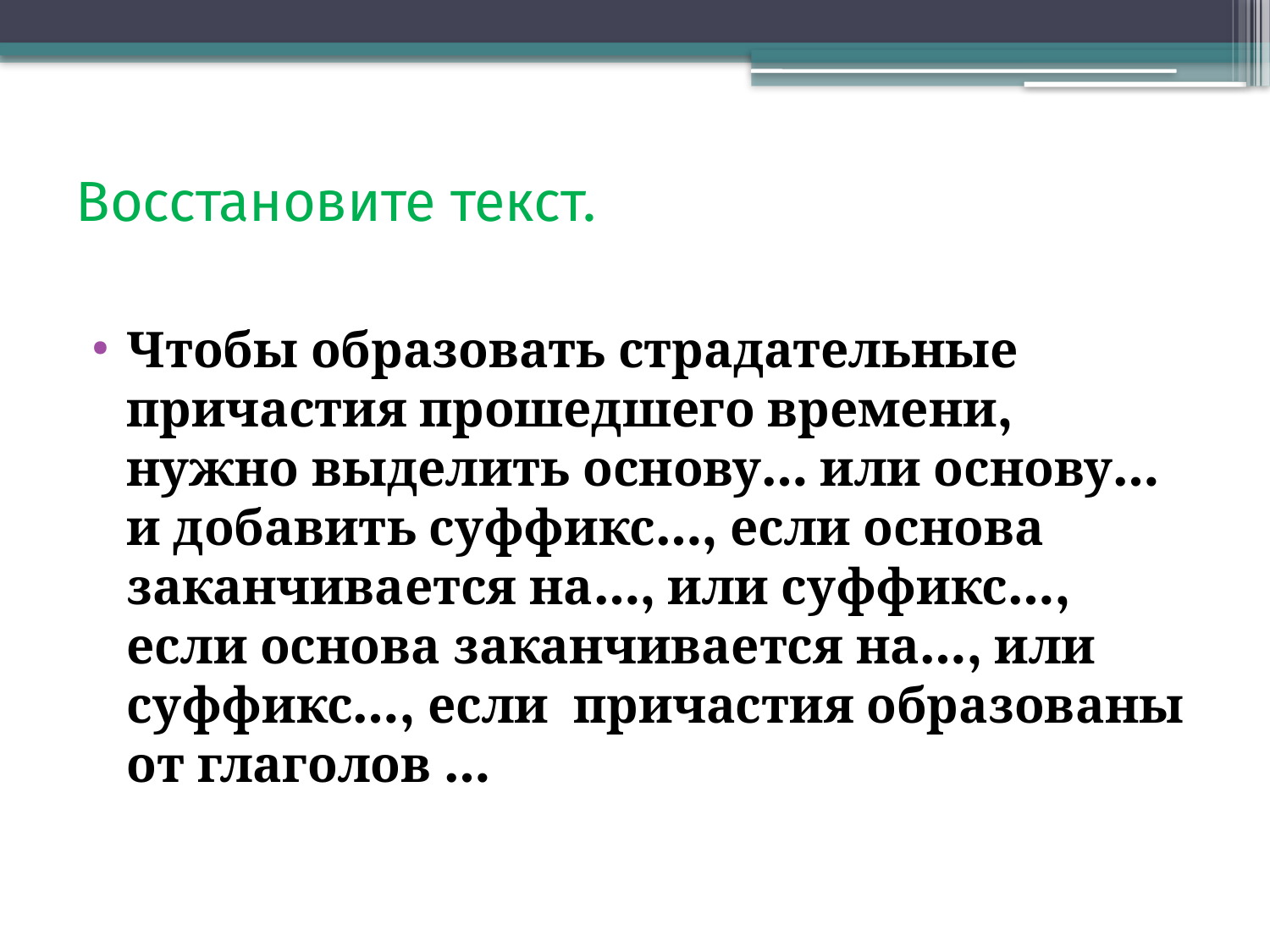

# Восстановите текст.
Чтобы образовать страдательные причастия прошедшего времени, нужно выделить основу… или основу… и добавить суффикс…, если основа заканчивается на…, или суффикс…, если основа заканчивается на…, или суффикс…, если  причастия образованы от глаголов …